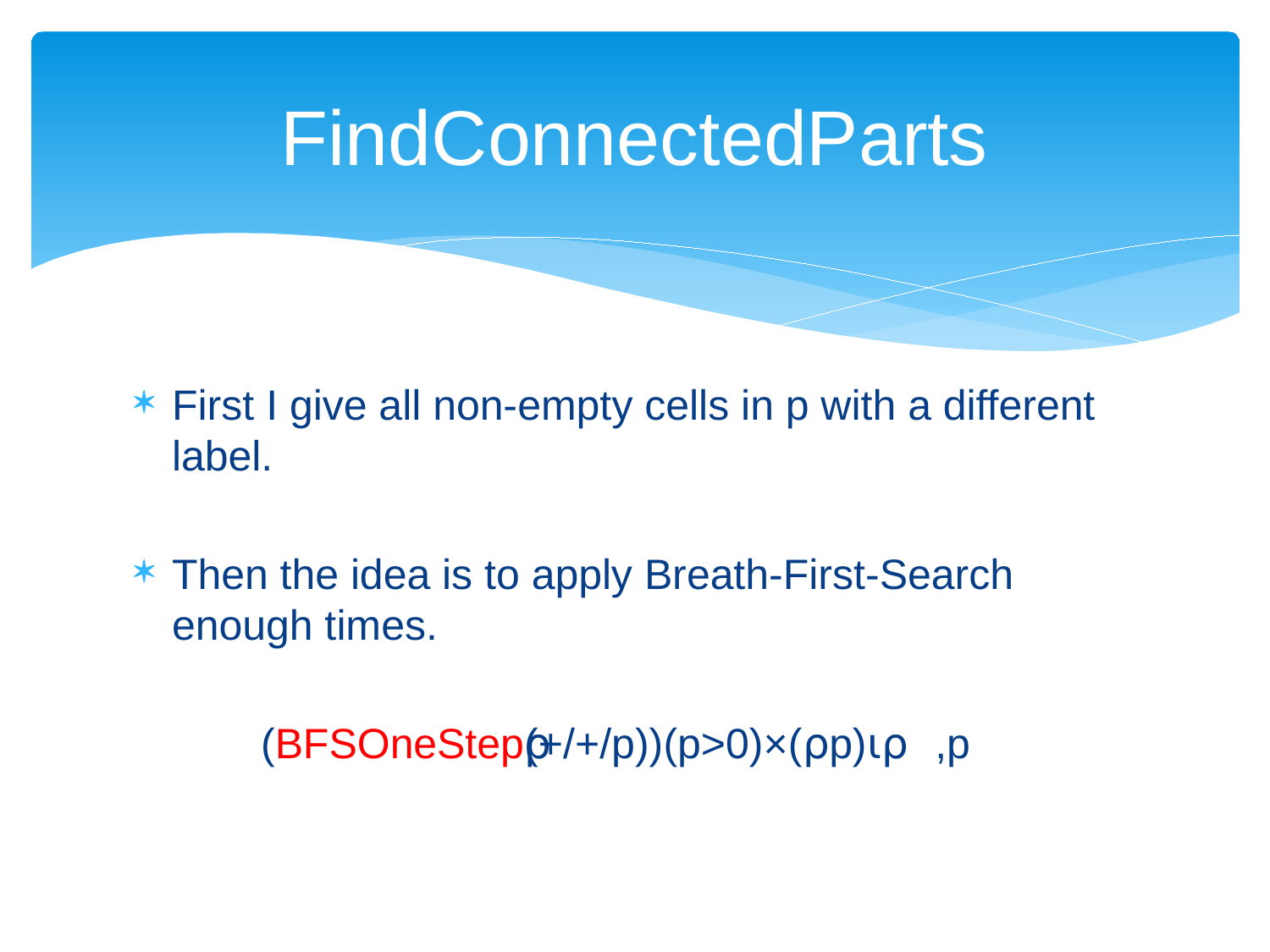

# FindConnectedParts
First I give all non-empty cells in p with a different label.

Then the idea is to apply Breath-First-Search enough times.

	(BFSOneStep⍣(+/+/p))(p>0)×(⍴p)⍴⍳⍴,p